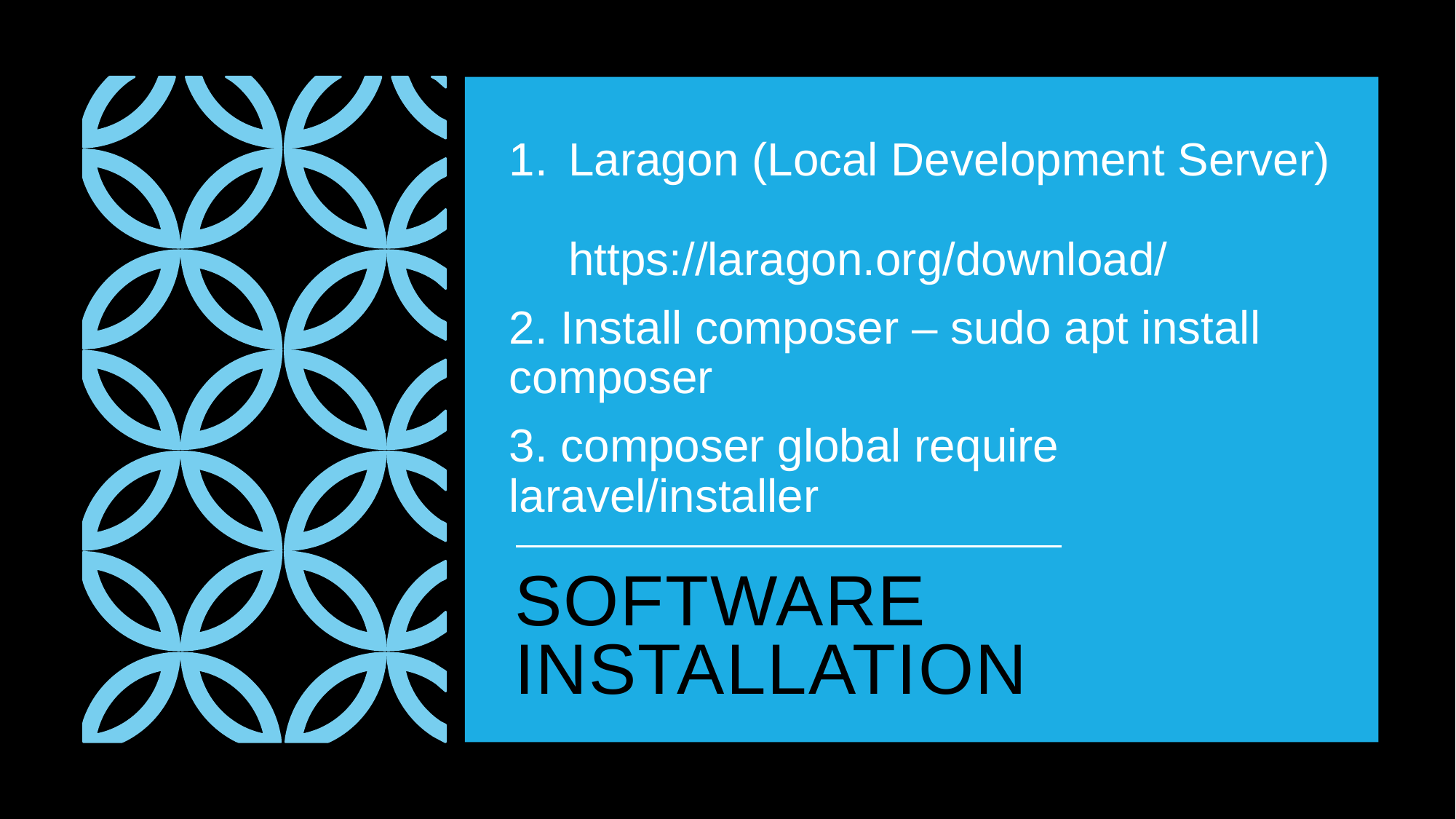

Laragon (Local Development Server)
https://laragon.org/download/
2. Install composer – sudo apt install composer
3. composer global require 	laravel/installer

# SOFTWARE installation